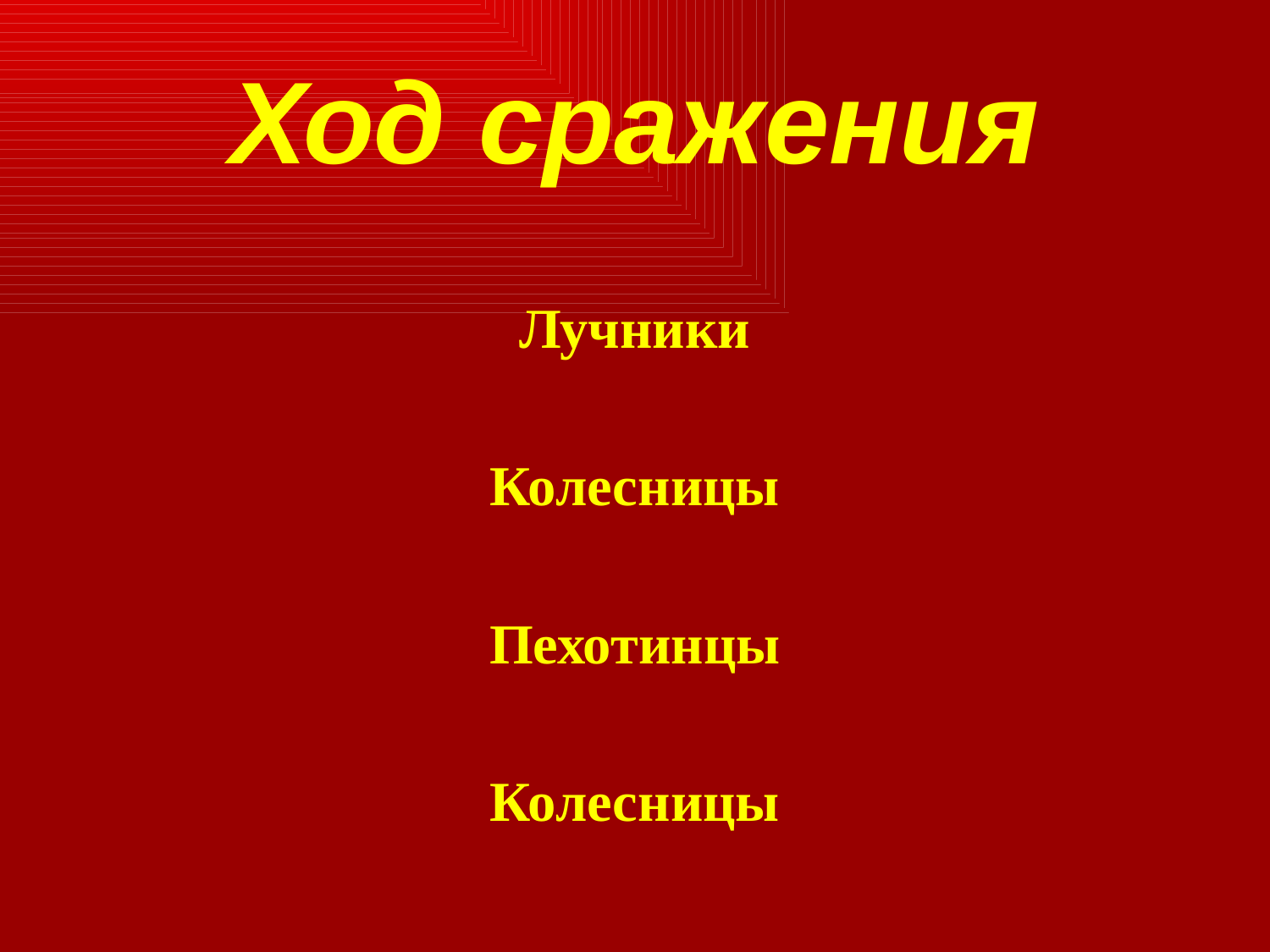

# Ход сражения

Лучники

Колесницы

Пехотинцы

Колесницы